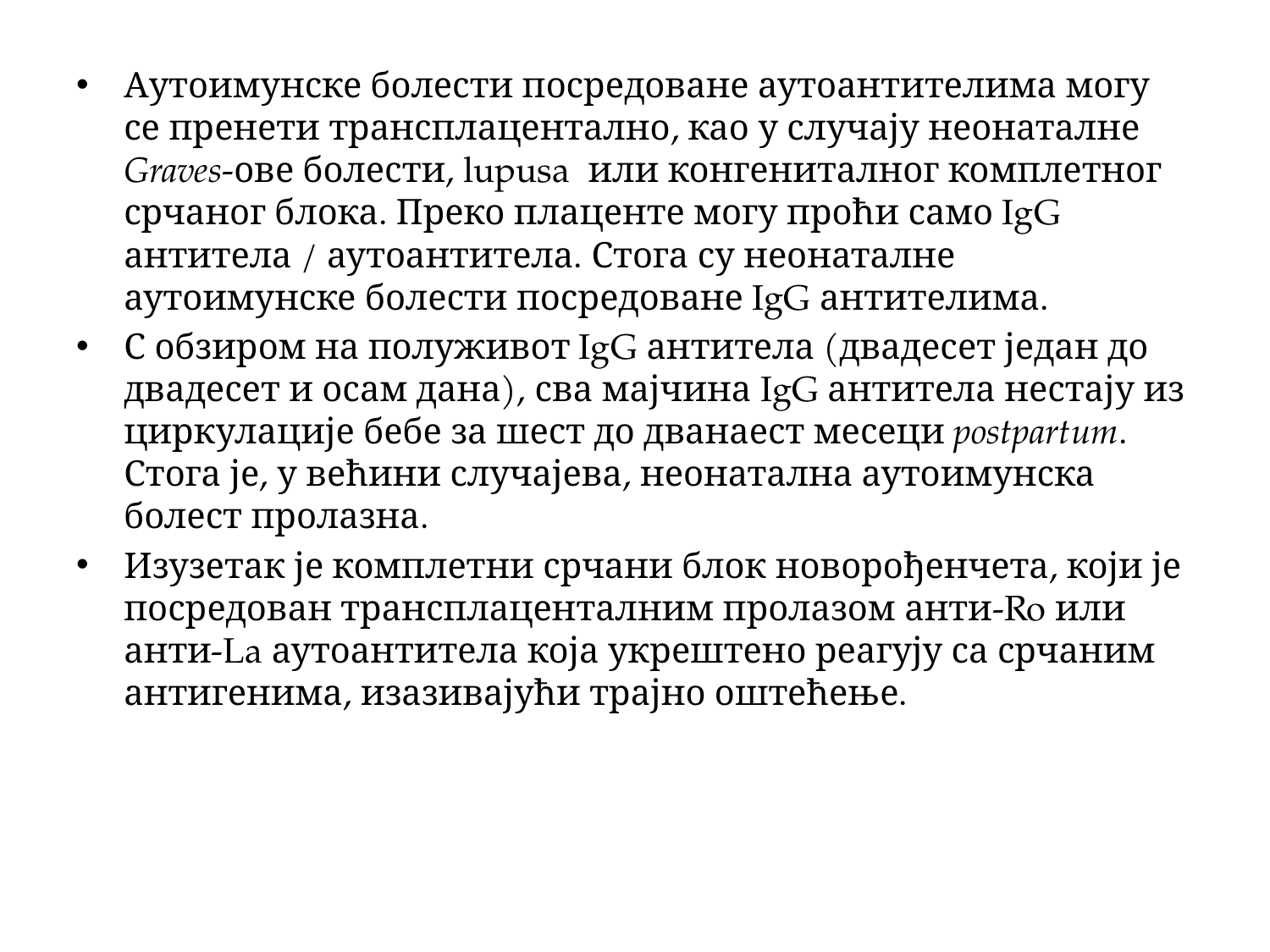

Аутоимунске болести посредоване аутоантителима могу се пренети трансплацентално, као у случају неонаталне Graves-ове болести, lupusa  или конгениталног комплетног срчаног блока. Преко плаценте могу проћи само IgG антитела / аутоантитела. Стога су неонаталне аутоимунске болести посредоване IgG антителима.
С обзиром на полуживот IgG антитела (двадесет један до двадесет и осам дана), сва мајчина IgG антитела нестају из циркулације бебе за шест до дванаест месеци postpartum. Стога је, у већини случајева, неонатална аутоимунска болест пролазна.
Изузетак је комплетни срчани блок новорођенчета, који је посредован трансплаценталним пролазом анти-Ro или анти-La аутоантитела која укрештено реагују са срчаним антигенима, изазивајући трајно оштећење.